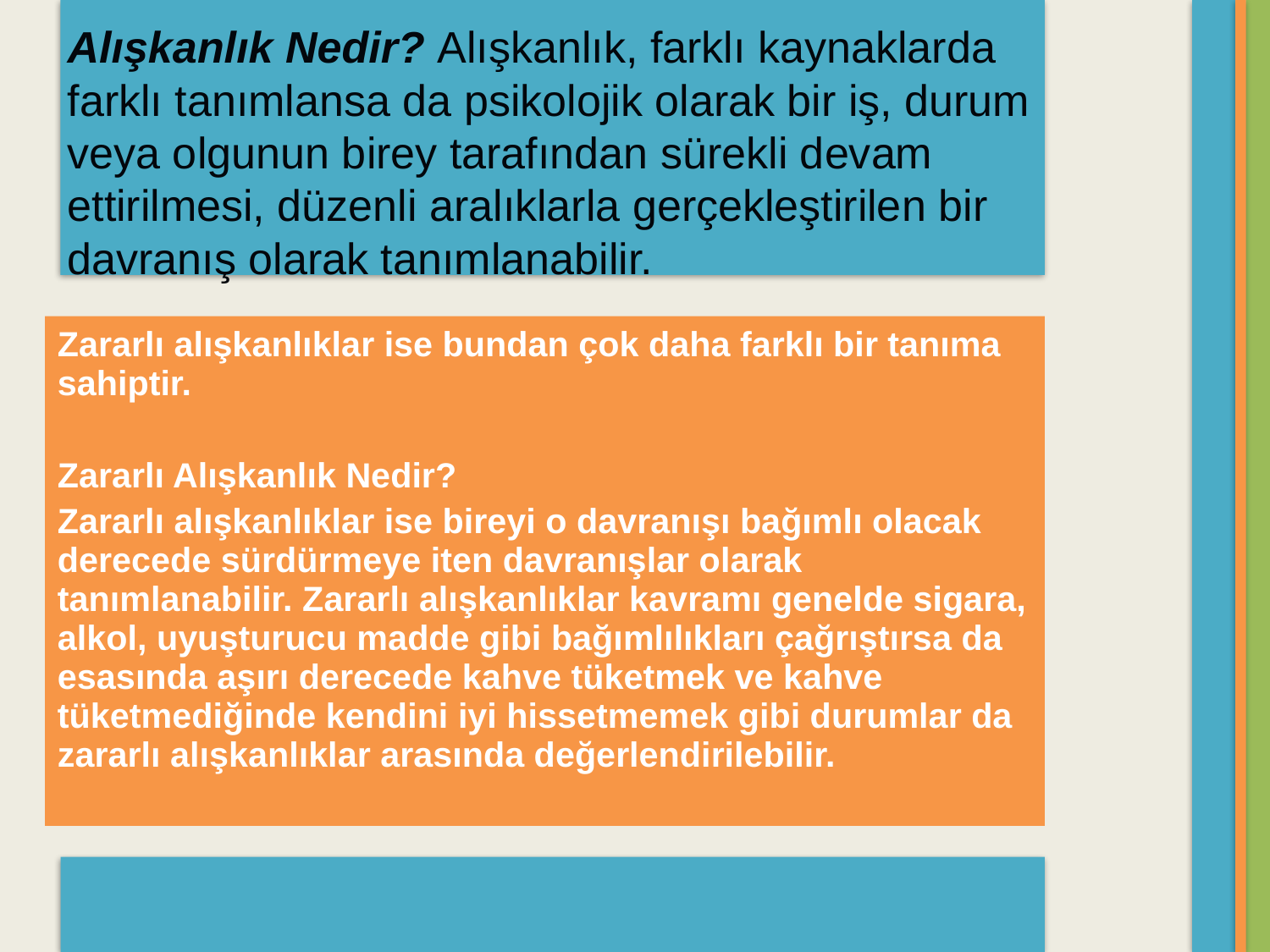

Alışkanlık Nedir? Alışkanlık, farklı kaynaklarda farklı tanımlansa da psikolojik olarak bir iş, durum veya olgunun birey tarafından sürekli devam ettirilmesi, düzenli aralıklarla gerçekleştirilen bir davranış olarak tanımlanabilir.
Zararlı alışkanlıklar ise bundan çok daha farklı bir tanıma sahiptir.

Zararlı Alışkanlık Nedir?
Zararlı alışkanlıklar ise bireyi o davranışı bağımlı olacak derecede sürdürmeye iten davranışlar olarak tanımlanabilir. Zararlı alışkanlıklar kavramı genelde sigara, alkol, uyuşturucu madde gibi bağımlılıkları çağrıştırsa da esasında aşırı derecede kahve tüketmek ve kahve tüketmediğinde kendini iyi hissetmemek gibi durumlar da zararlı alışkanlıklar arasında değerlendirilebilir.